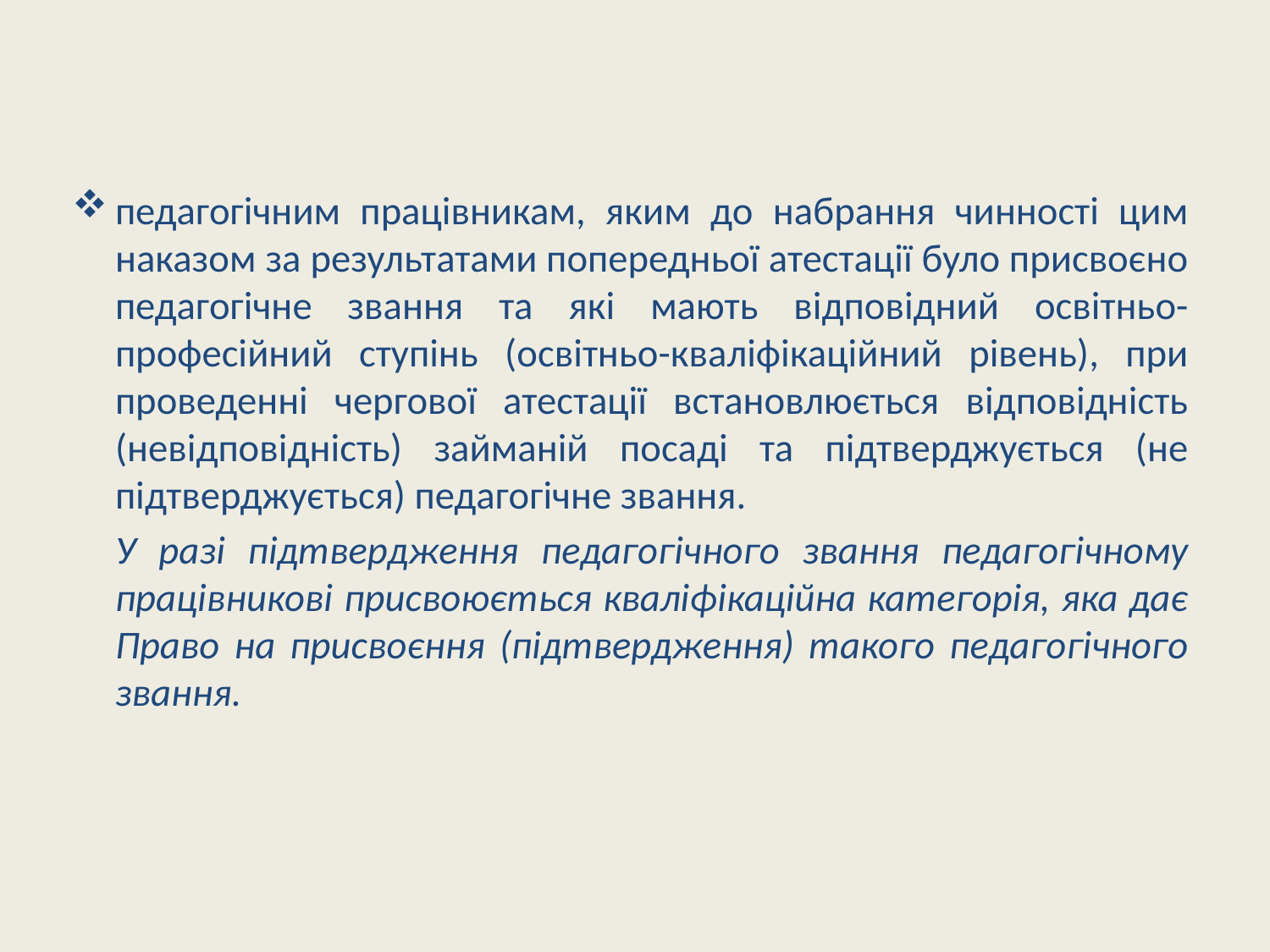

#
педагогічним працівникам, яким до набрання чинності цим наказом за результатами попередньої атестації було присвоєно педагогічне звання та які мають відповідний освітньо-професійний ступінь (освітньо-кваліфікаційний рівень), при проведенні чергової атестації встановлюється відповідність (невідповідність) займаній посаді та підтверджується (не підтверджується) педагогічне звання.
	У разі підтвердження педагогічного звання педагогічному працівникові присвоюється кваліфікаційна категорія, яка дає Право на присвоєння (підтвердження) такого педагогічного звання.